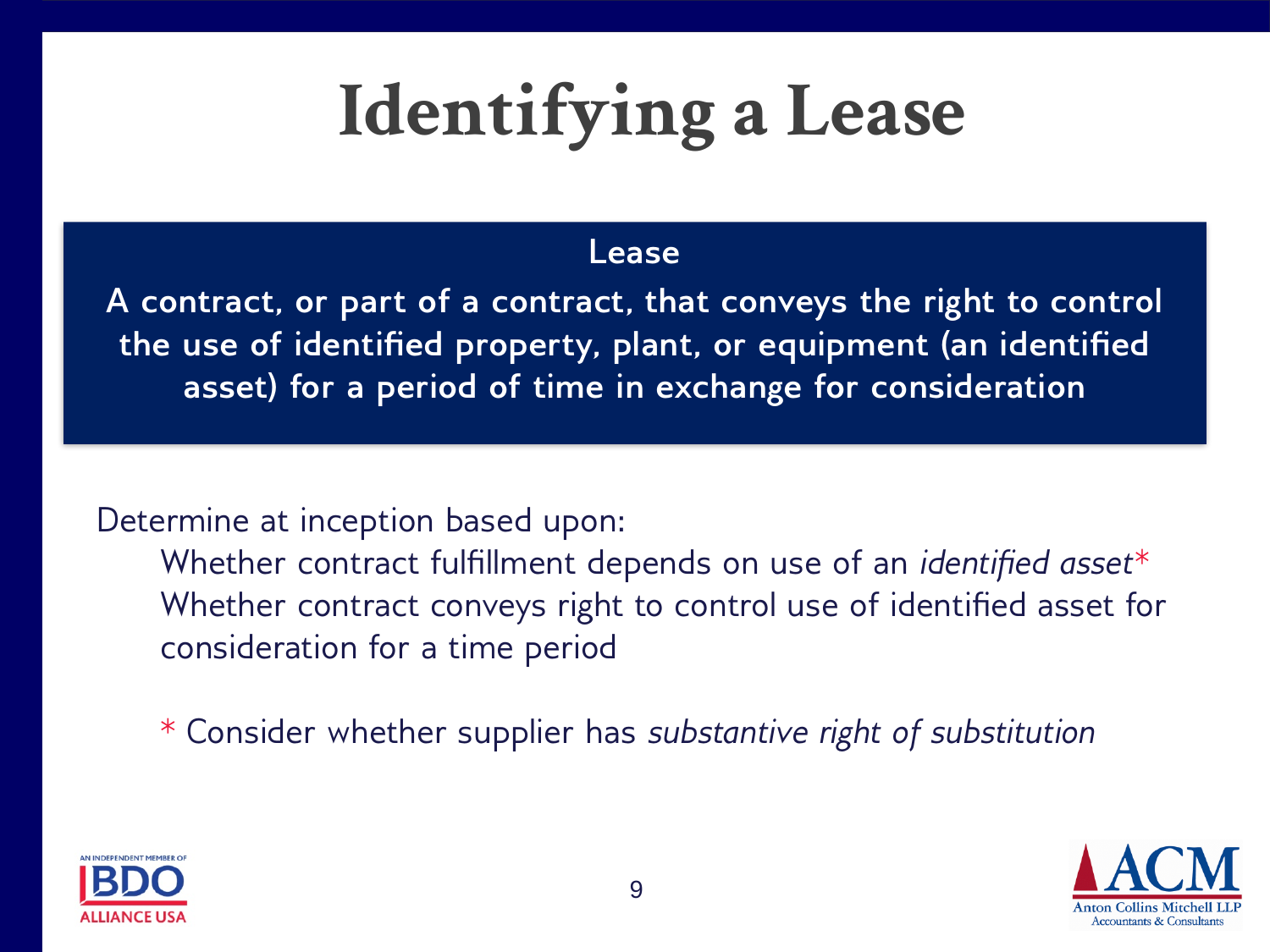

# Identifying a Lease
Lease
A contract, or part of a contract, that conveys the right to control the use of identified property, plant, or equipment (an identified asset) for a period of time in exchange for consideration

Determine at inception based upon:
Whether contract fulfillment depends on use of an identified asset*
Whether contract conveys right to control use of identified asset for consideration for a time period

* Consider whether supplier has substantive right of substitution
9